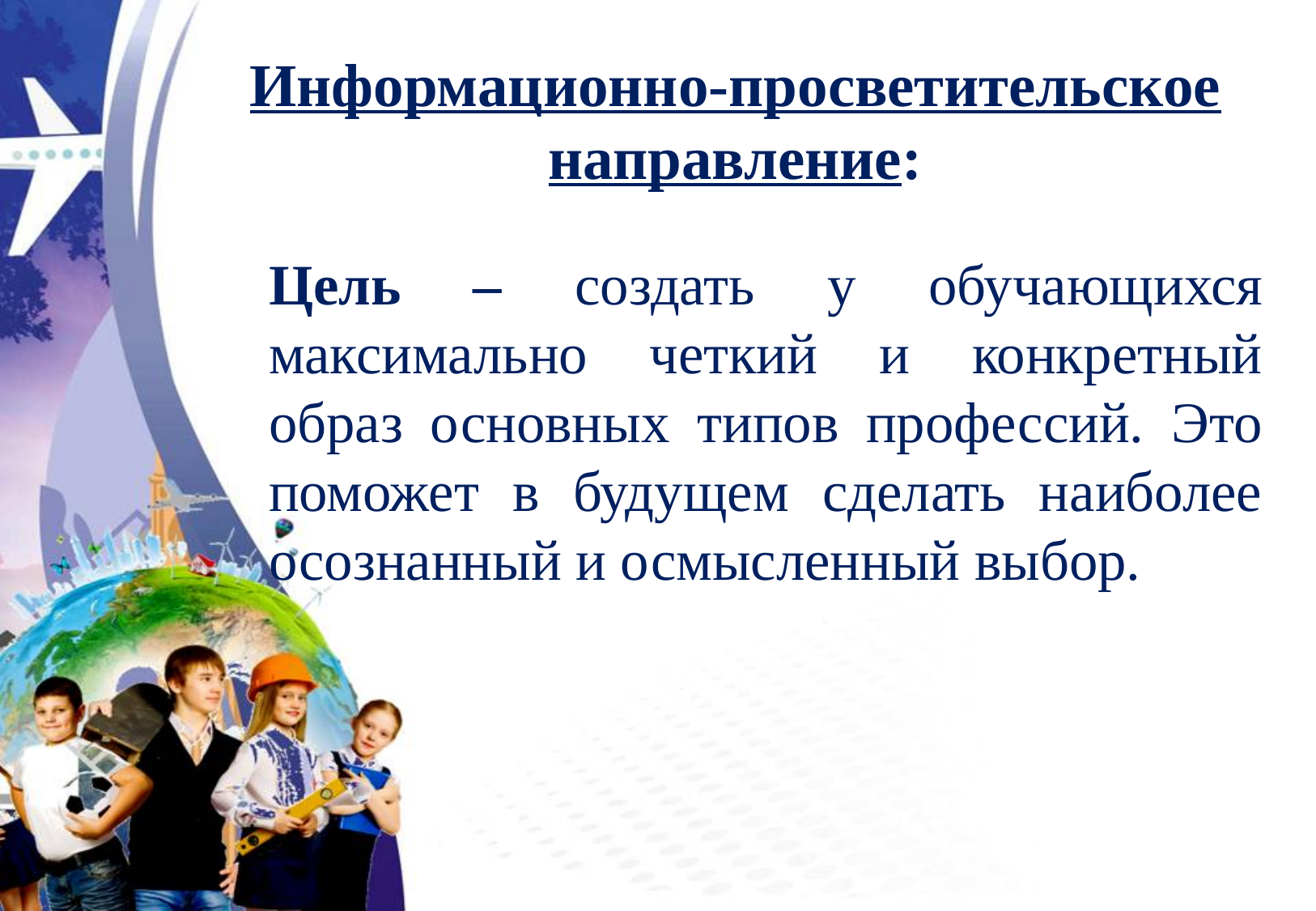

Информационно-просветительское направление:
Цель – создать у обучающихся максимально четкий и конкретный образ основных типов профессий. Это поможет в будущем сделать наиболее осознанный и осмысленный выбор.